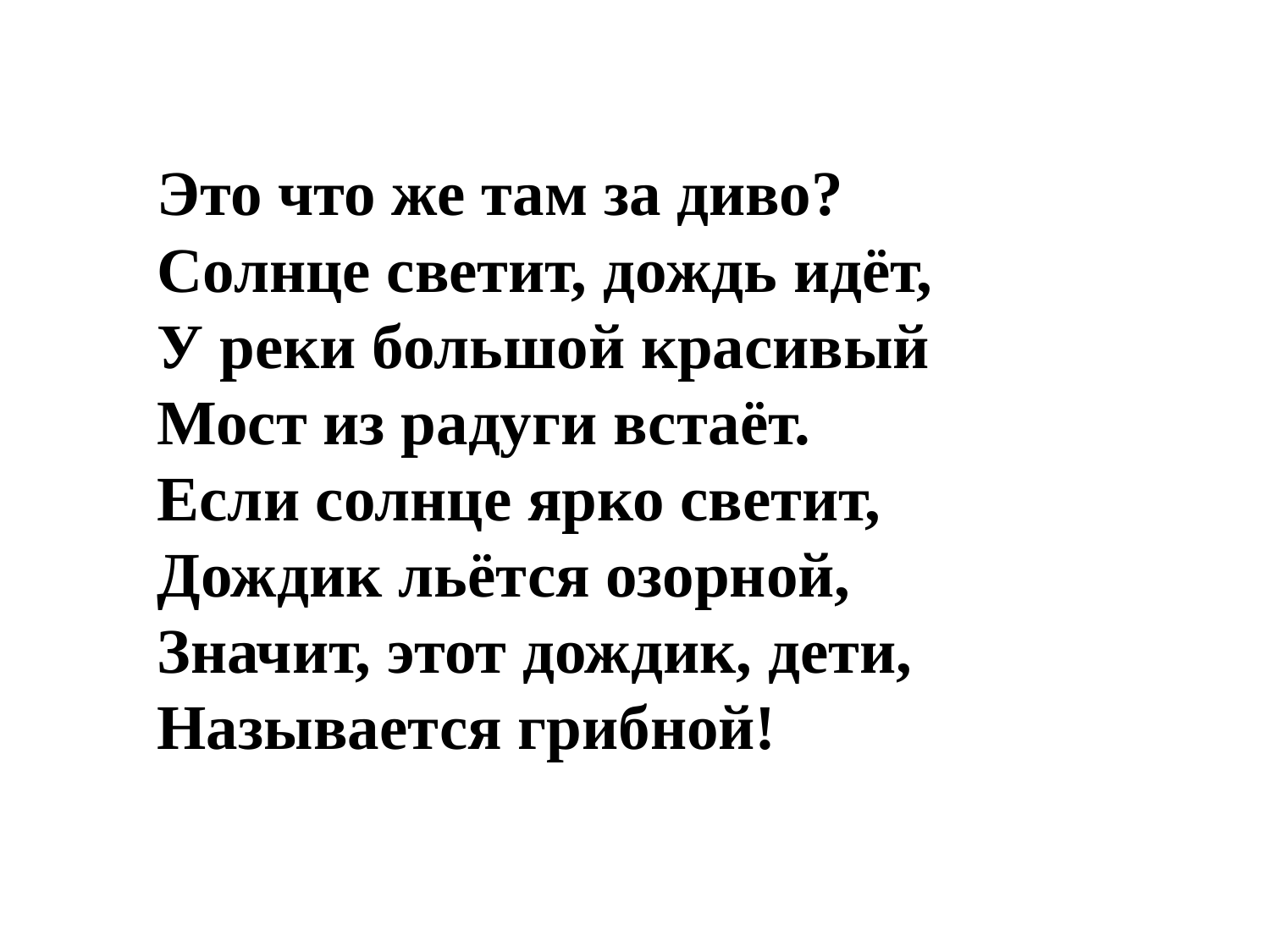

Это что же там за диво?
Солнце светит, дождь идёт,
У реки большой красивый
Мост из радуги встаёт.
Если солнце ярко светит,
Дождик льётся озорной,
Значит, этот дождик, дети,
Называется грибной!